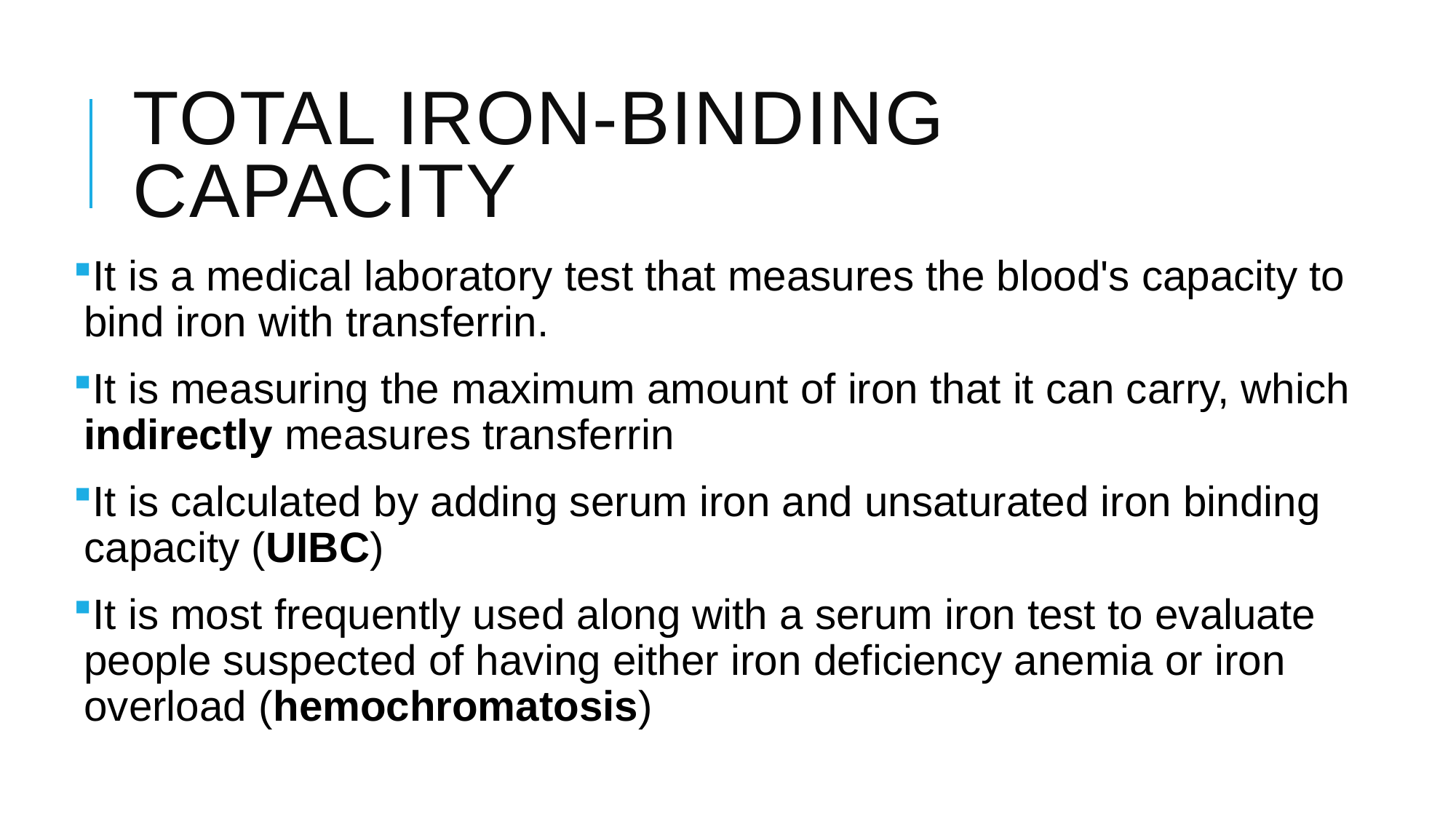

# Total iron-binding capacity
It is a medical laboratory test that measures the blood's capacity to bind iron with transferrin.
It is measuring the maximum amount of iron that it can carry, which indirectly measures transferrin
It is calculated by adding serum iron and unsaturated iron binding capacity (UIBC)
It is most frequently used along with a serum iron test to evaluate people suspected of having either iron deficiency anemia or iron overload (hemochromatosis)